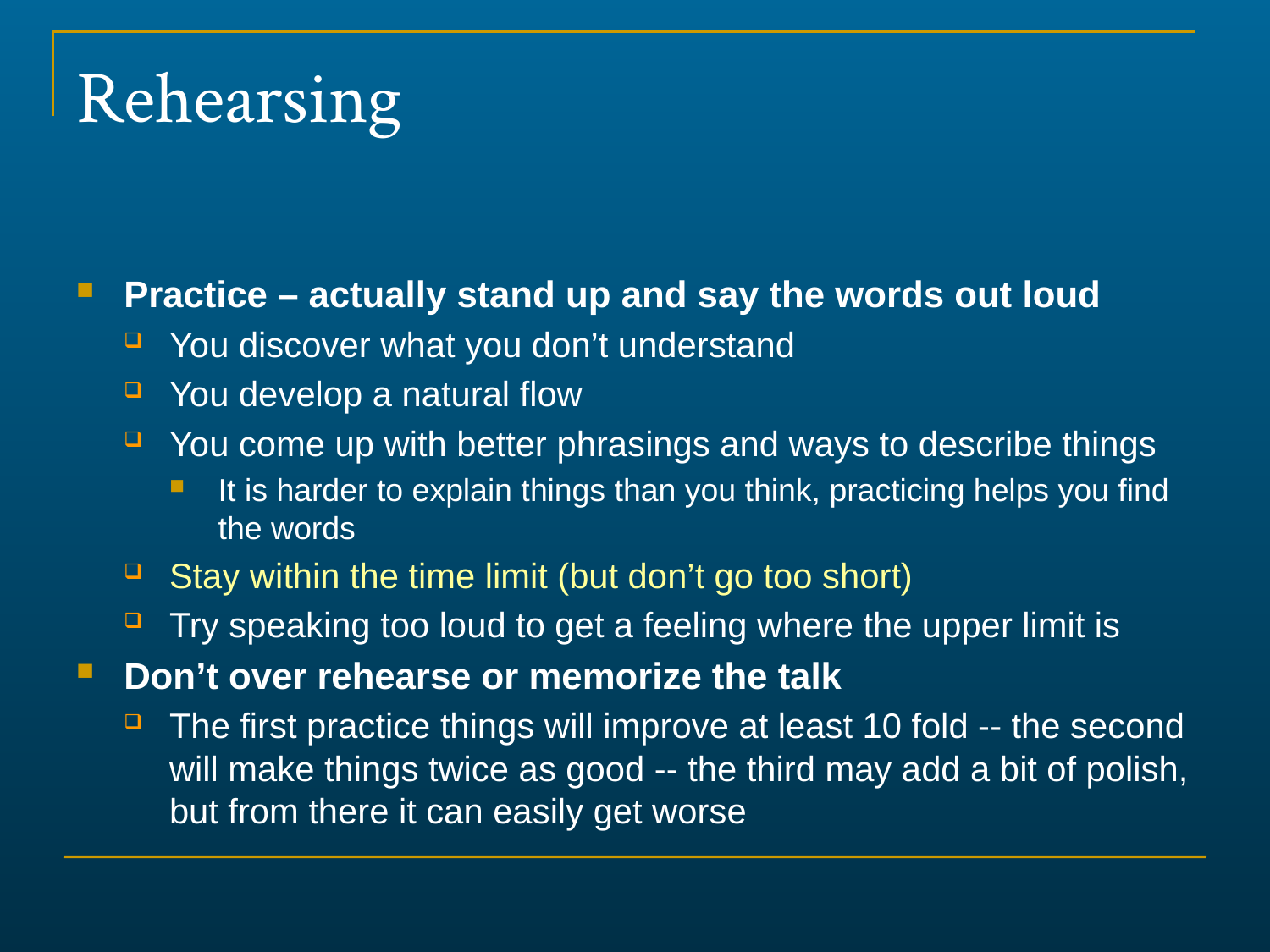

# Rehearsing
Practice – actually stand up and say the words out loud
You discover what you don’t understand
You develop a natural flow
You come up with better phrasings and ways to describe things
It is harder to explain things than you think, practicing helps you find the words
Stay within the time limit (but don’t go too short)
Try speaking too loud to get a feeling where the upper limit is
Don’t over rehearse or memorize the talk
The first practice things will improve at least 10 fold -- the second will make things twice as good -- the third may add a bit of polish, but from there it can easily get worse